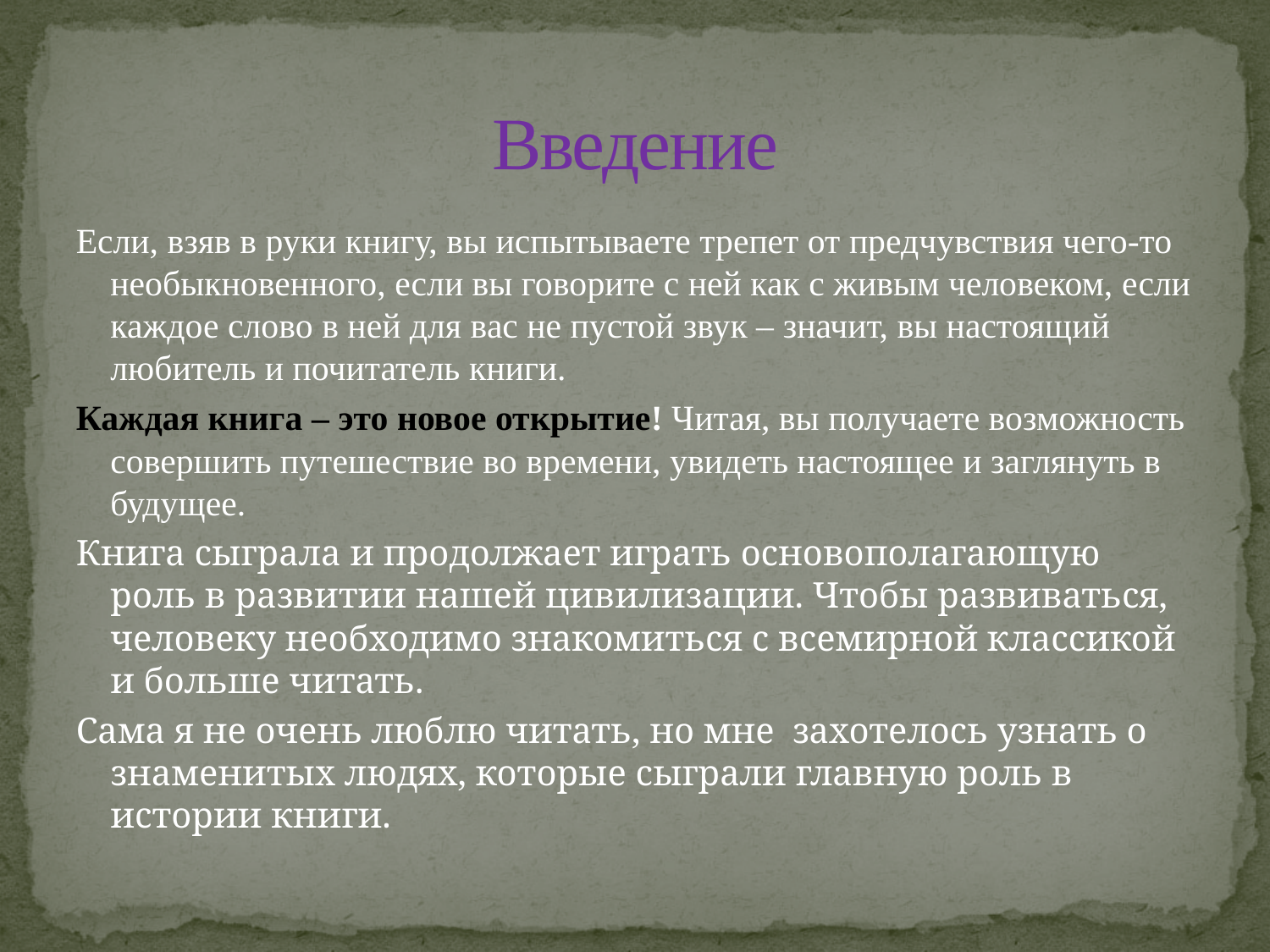

# Введение
Если, взяв в руки книгу, вы испытываете трепет от предчувствия чего-то необыкновенного, если вы говорите с ней как с живым человеком, если каждое слово в ней для вас не пустой звук – значит, вы настоящий любитель и почитатель книги.
Каждая книга – это новое открытие! Читая, вы получаете возможность совершить путешествие во времени, увидеть настоящее и заглянуть в будущее.
Книга сыграла и продолжает играть основополагающую роль в развитии нашей цивилизации. Чтобы развиваться, человеку необходимо знакомиться с всемирной классикой и больше читать.
Сама я не очень люблю читать, но мне  захотелось узнать о знаменитых людях, которые сыграли главную роль в истории книги.